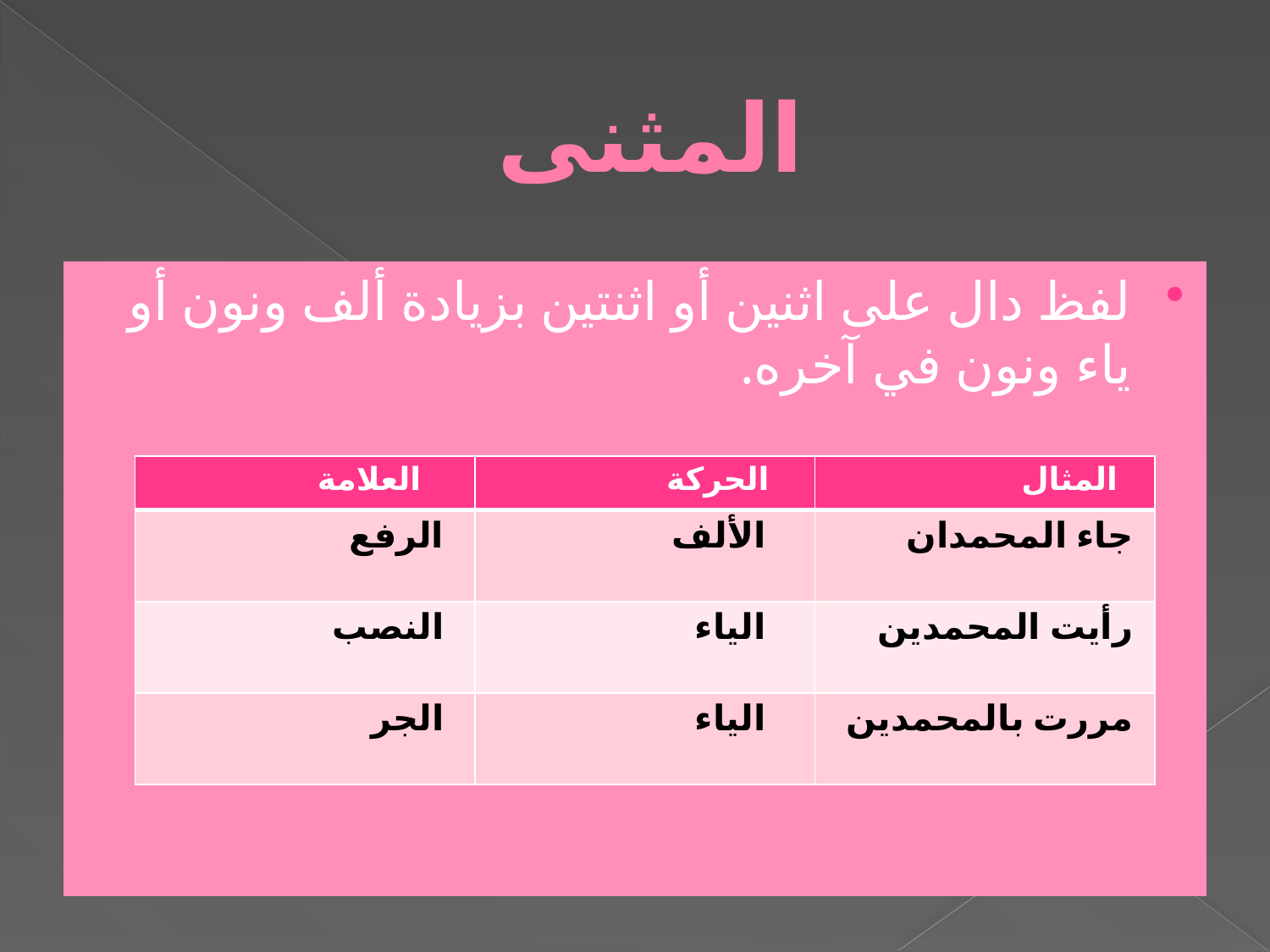

# المثنى
لفظ دال على اثنين أو اثنتين بزيادة ألف ونون أو ياء ونون في آخره.
| العلامة | الحركة | المثال |
| --- | --- | --- |
| الرفع | الألف | جاء المحمدان |
| النصب | الياء | رأيت المحمدين |
| الجر | الياء | مررت بالمحمدين |